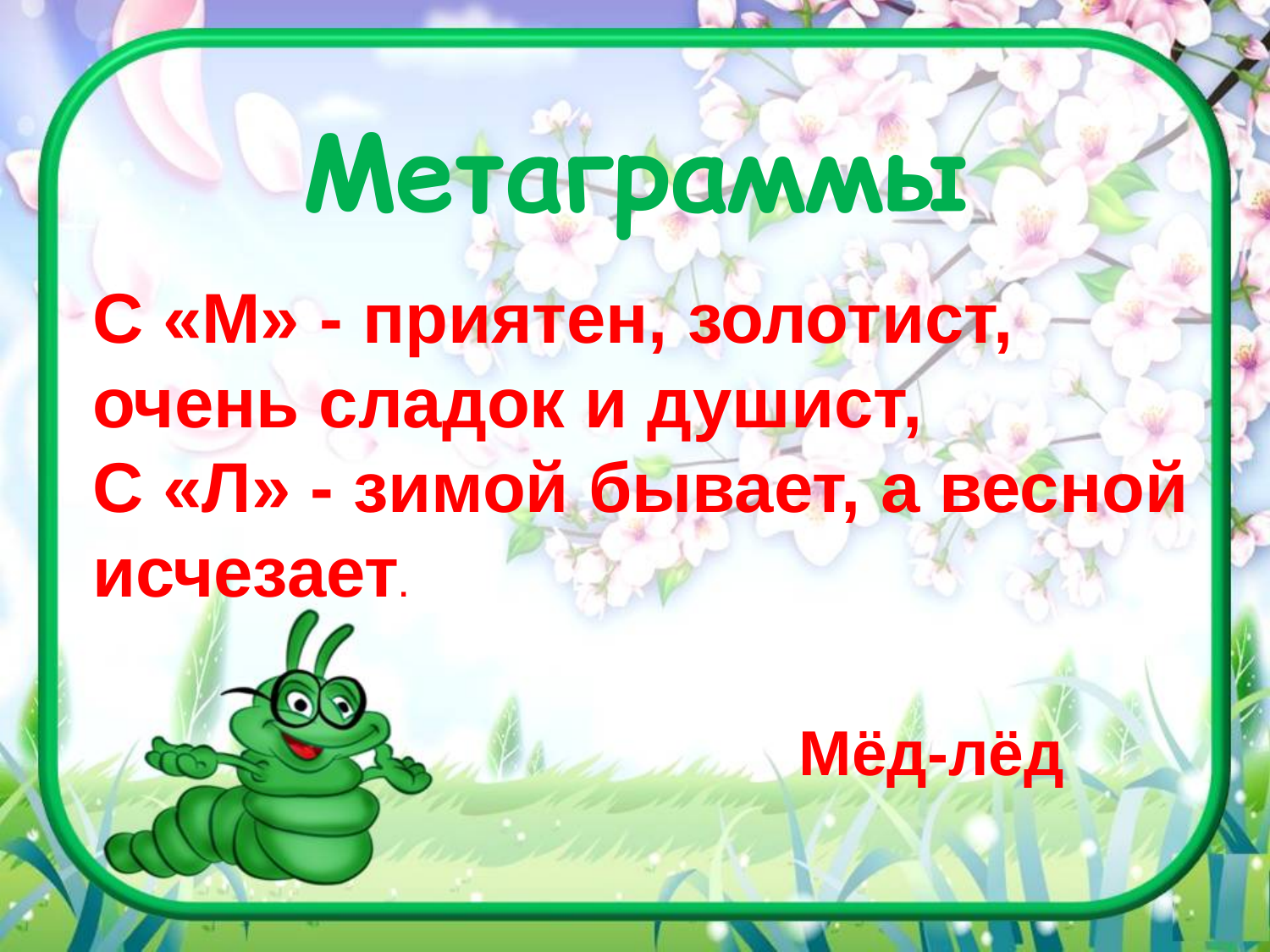

Метаграммы
.
С «М» - приятен, золотист, очень сладок и душист,
С «Л» - зимой бывает, а весной исчезает.
Мёд-лёд